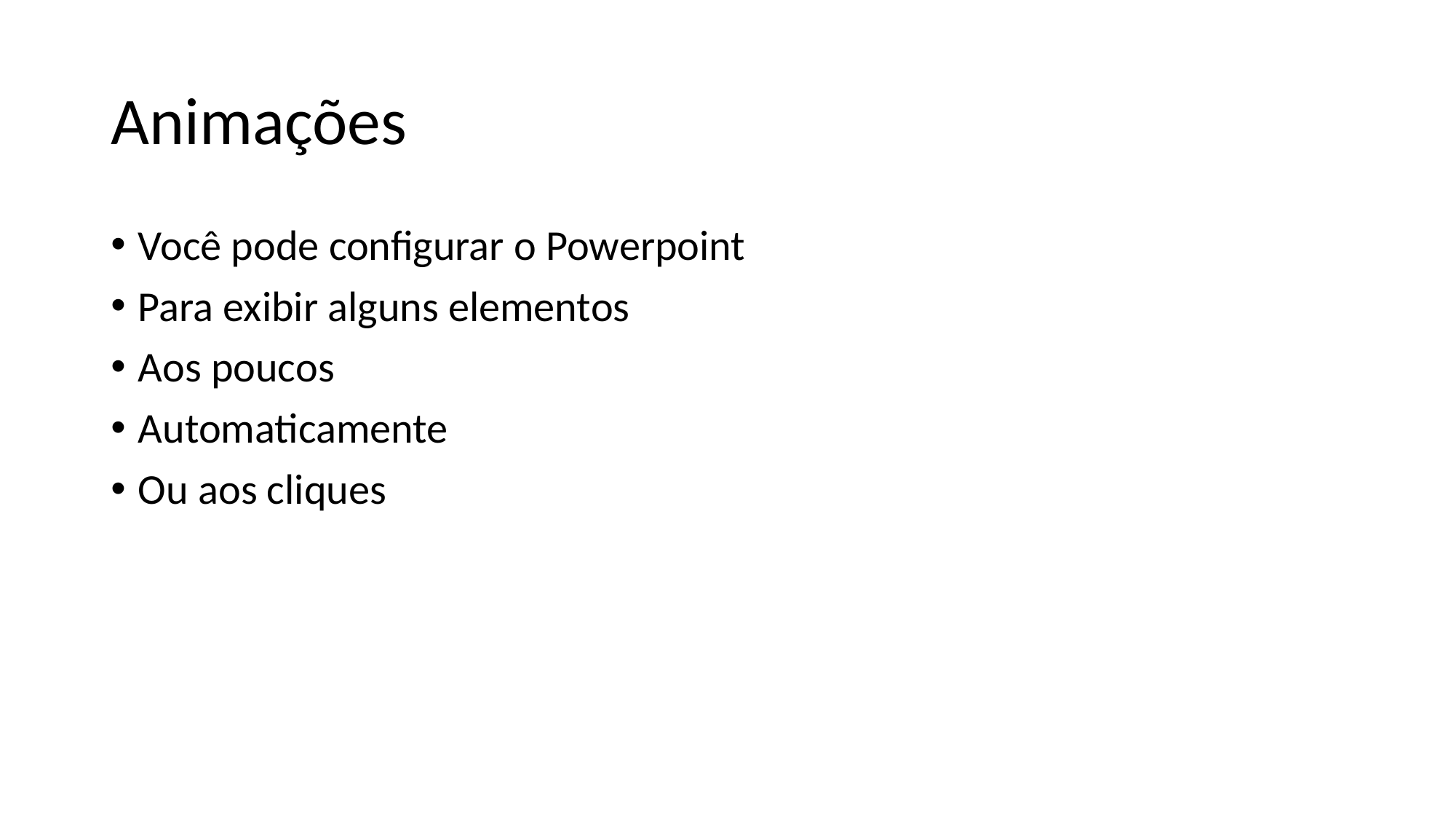

# Animações
Você pode configurar o Powerpoint
Para exibir alguns elementos
Aos poucos
Automaticamente
Ou aos cliques